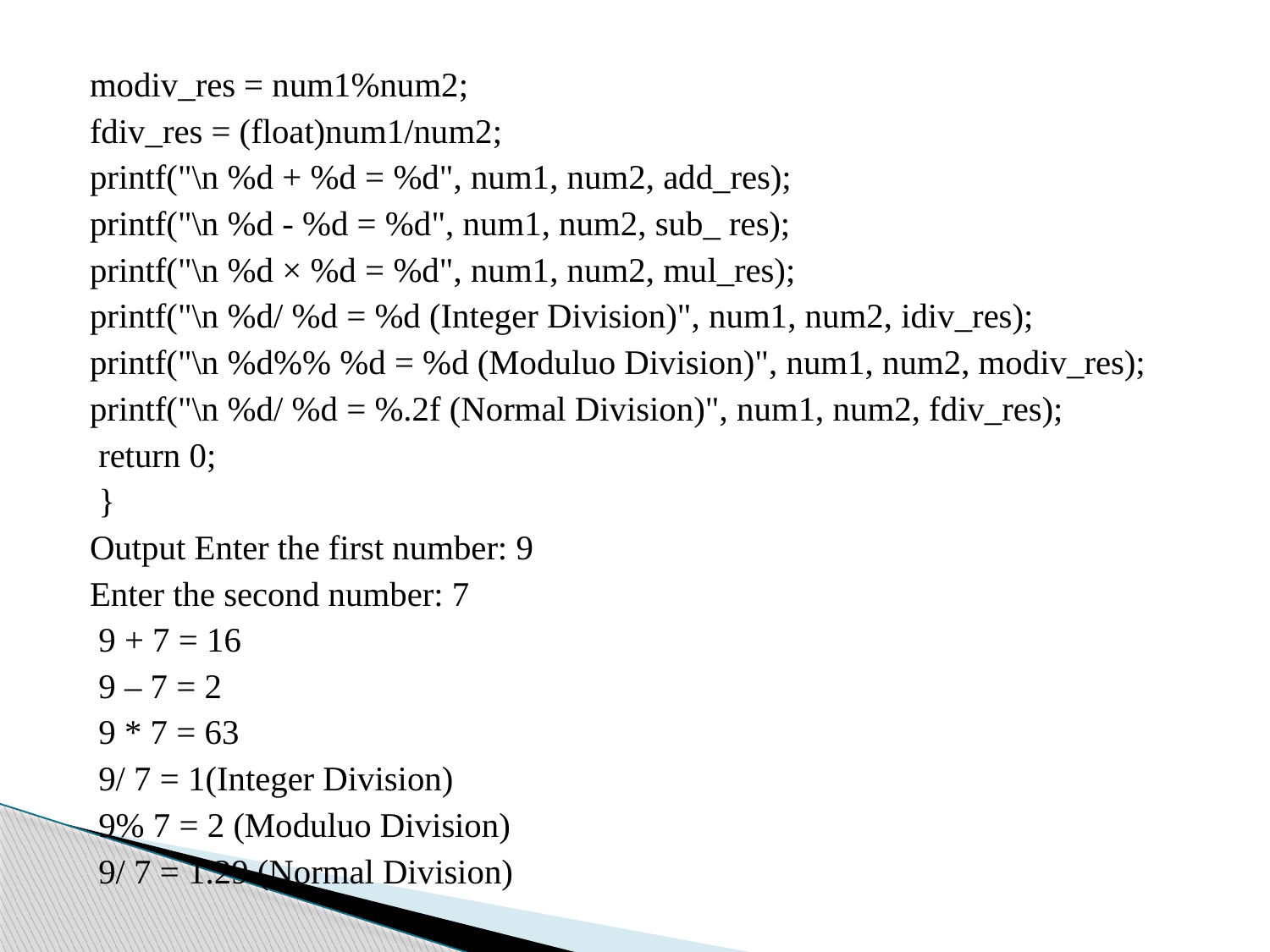

modiv_res = num1%num2;
fdiv_res = (float)num1/num2;
printf("\n %d + %d = %d", num1, num2, add_res);
printf("\n %d - %d = %d", num1, num2, sub_ res);
printf("\n %d × %d = %d", num1, num2, mul_res);
printf("\n %d/ %d = %d (Integer Division)", num1, num2, idiv_res);
printf("\n %d%% %d = %d (Moduluo Division)", num1, num2, modiv_res);
printf("\n %d/ %d = %.2f (Normal Division)", num1, num2, fdiv_res);
 return 0;
 }
Output Enter the first number: 9
Enter the second number: 7
 9 + 7 = 16
 9 – 7 = 2
 9 * 7 = 63
 9/ 7 = 1(Integer Division)
 9% 7 = 2 (Moduluo Division)
 9/ 7 = 1.29 (Normal Division)